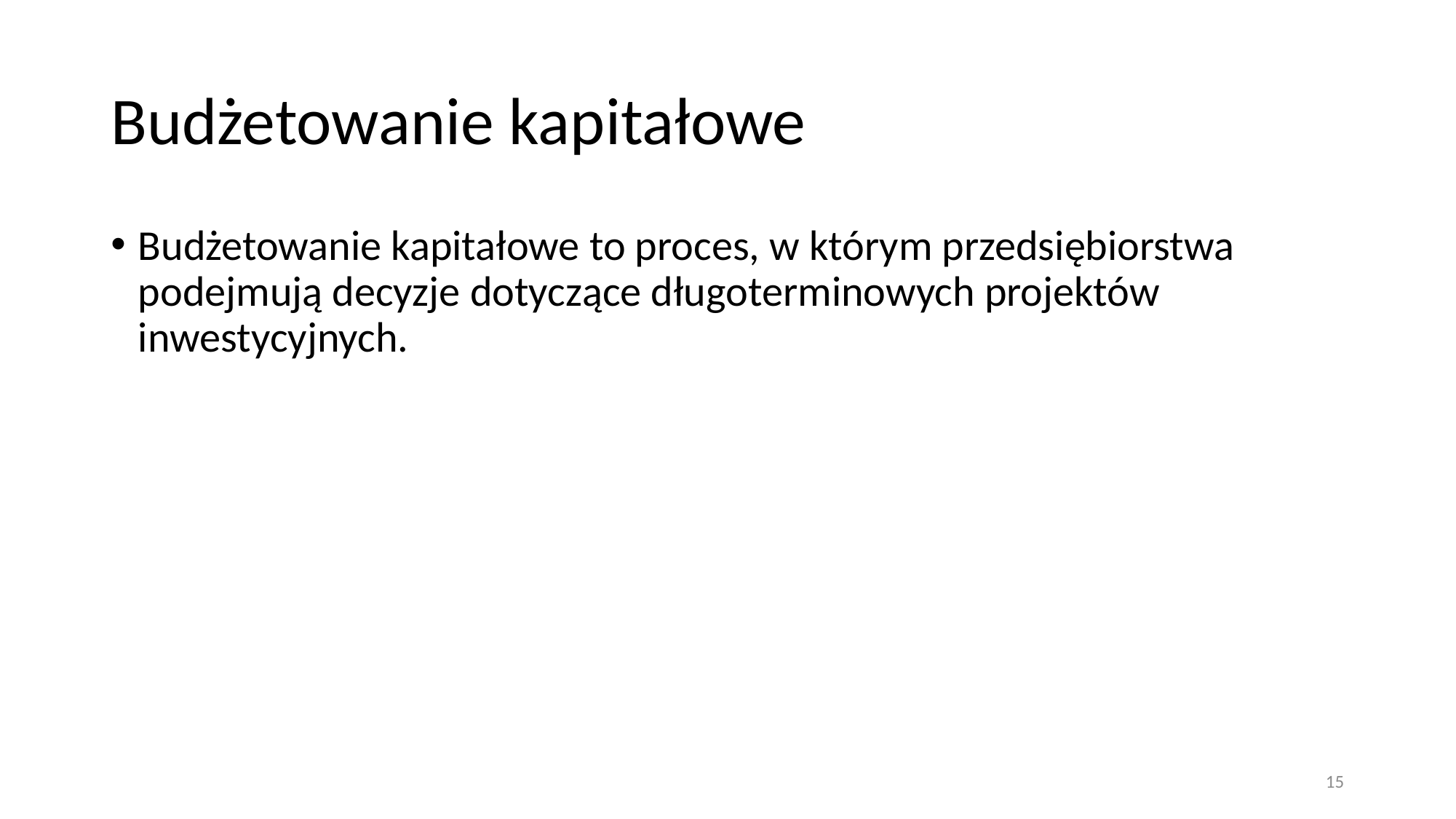

# Budżetowanie kapitałowe
Budżetowanie kapitałowe to proces, w którym przedsiębiorstwa podejmują decyzje dotyczące długoterminowych projektów inwestycyjnych.

15